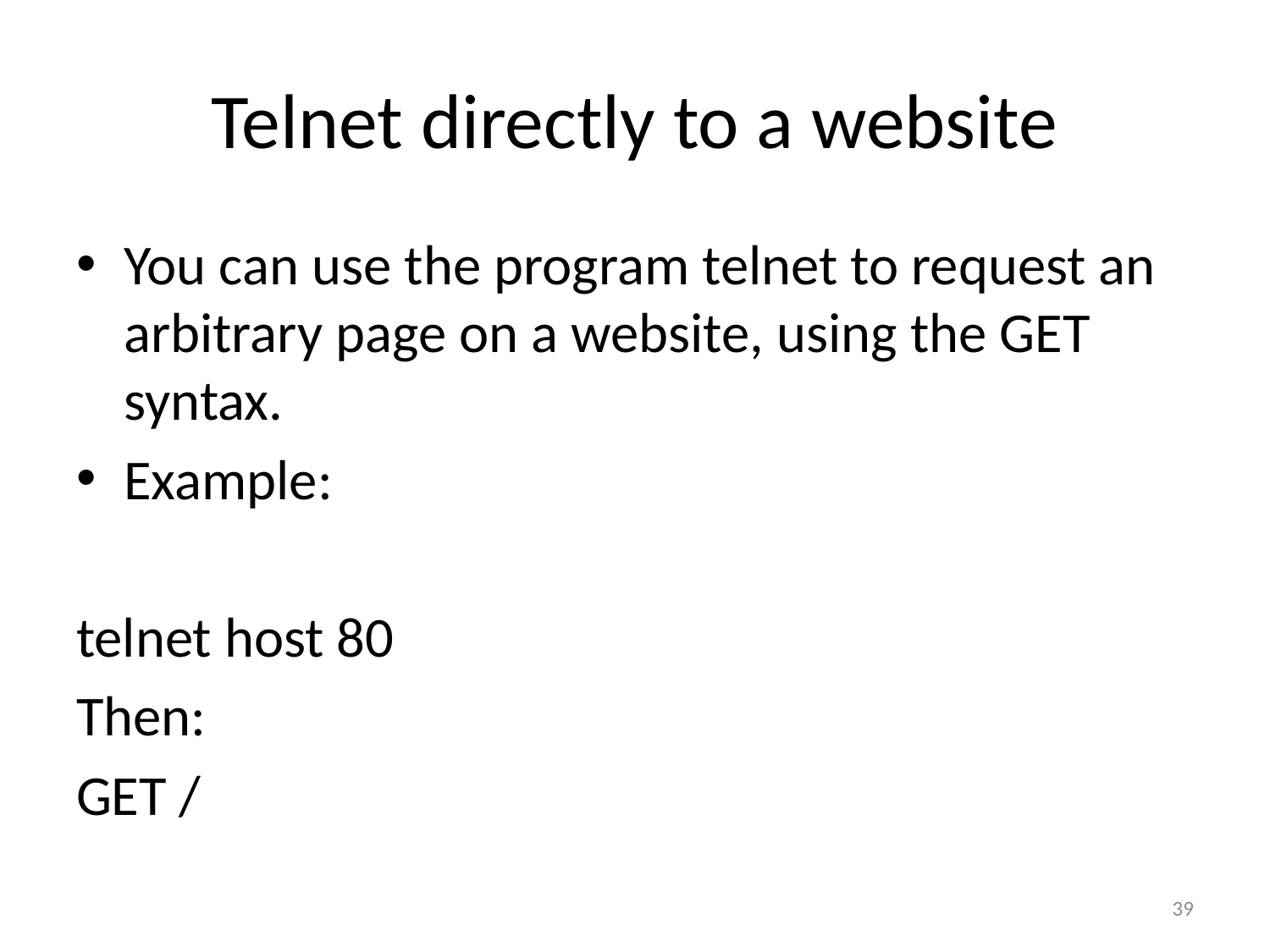

# Telnet directly to a website
You can use the program telnet to request an arbitrary page on a website, using the GET syntax.
Example:

telnet host 80
Then:
GET /
39